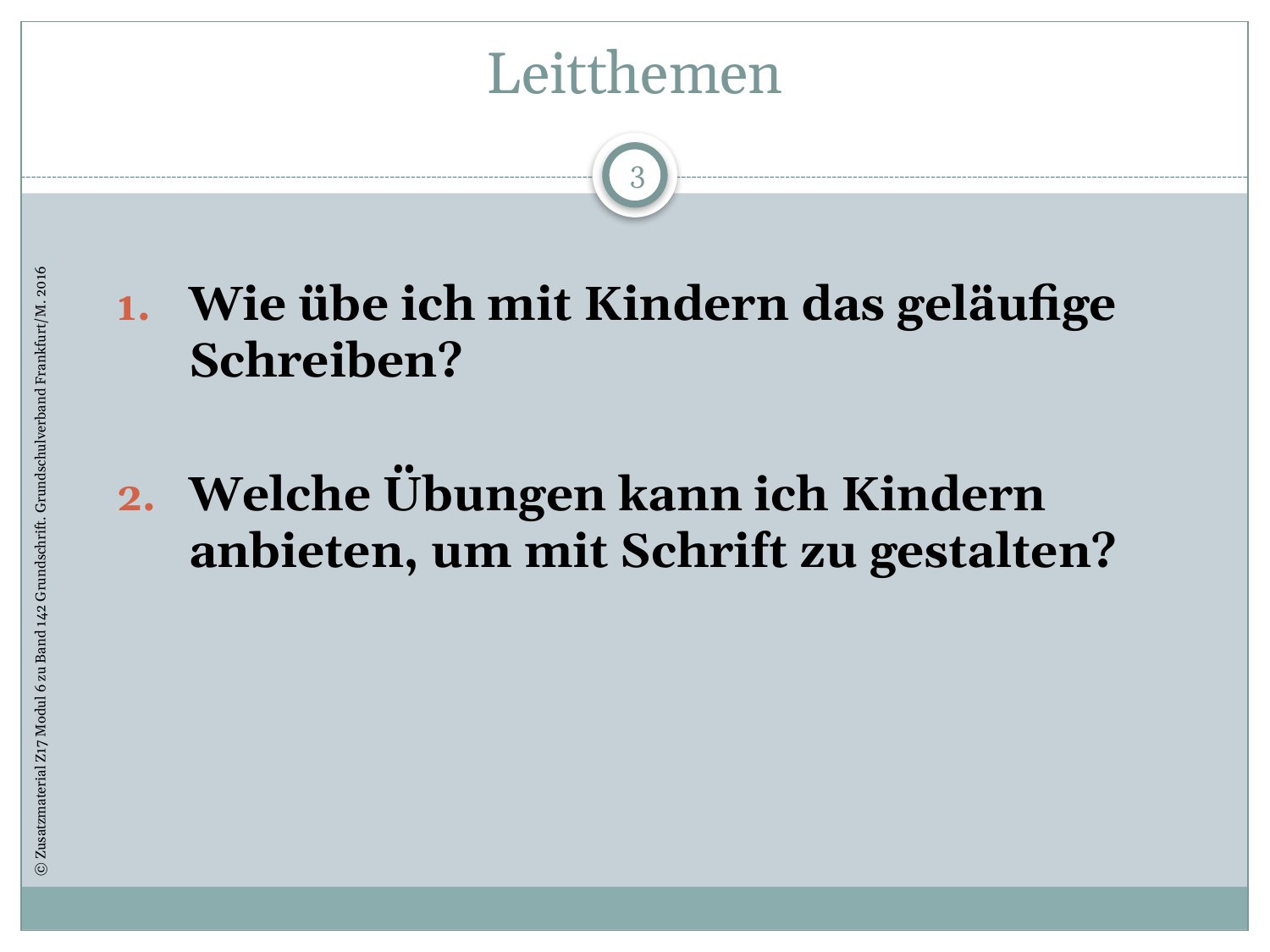

# Leitthemen
3
Wie übe ich mit Kindern das geläufige Schreiben?

Welche Übungen kann ich Kindern anbieten, um mit Schrift zu gestalten?